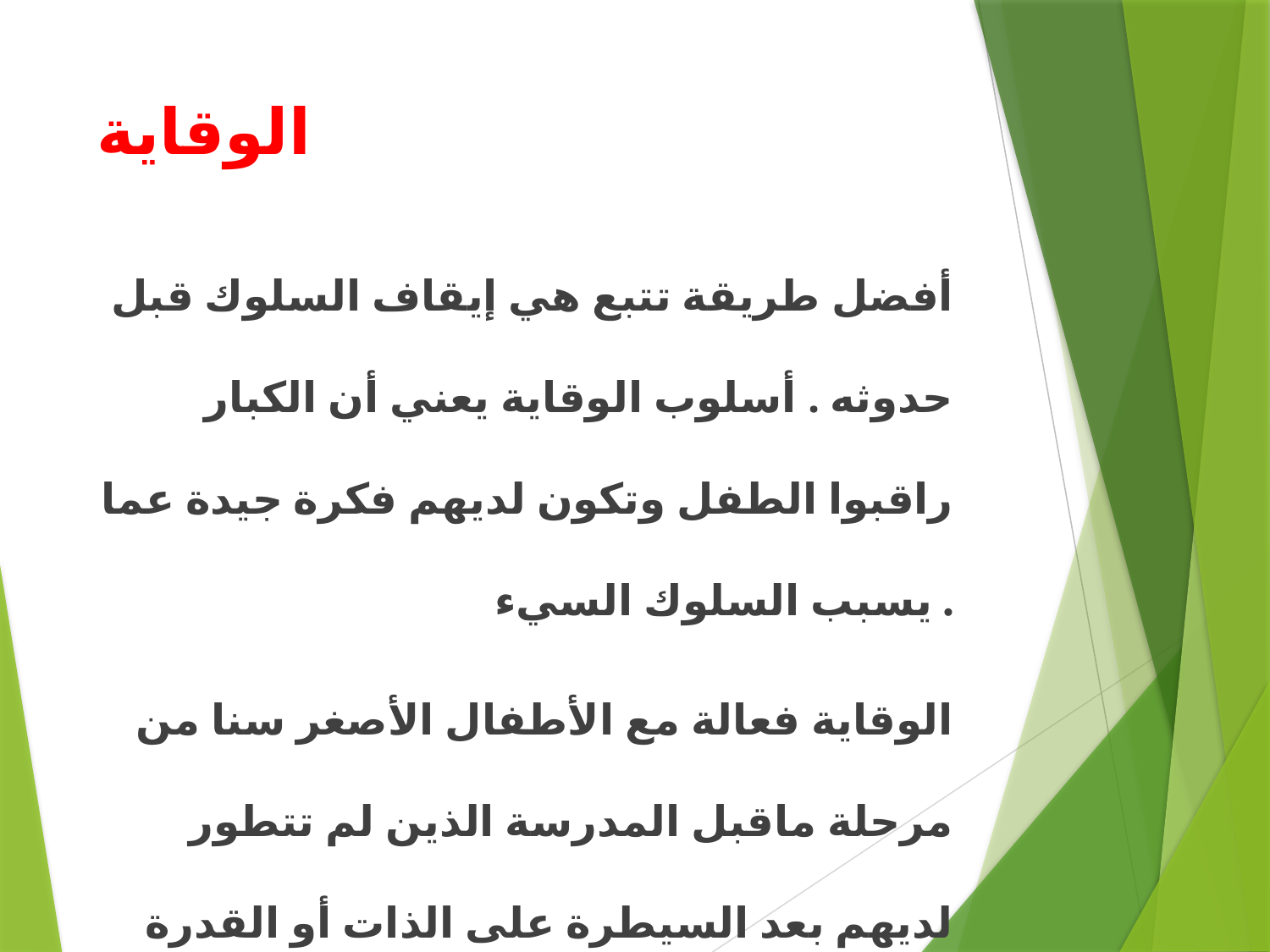

# الوقاية
أفضل طريقة تتبع هي إيقاف السلوك قبل حدوثه . أسلوب الوقاية يعني أن الكبار راقبوا الطفل وتكون لديهم فكرة جيدة عما يسبب السلوك السيء .
الوقاية فعالة مع الأطفال الأصغر سنا من مرحلة ماقبل المدرسة الذين لم تتطور لديهم بعد السيطرة على الذات أو القدرة على التعبير عن أنفسهم .